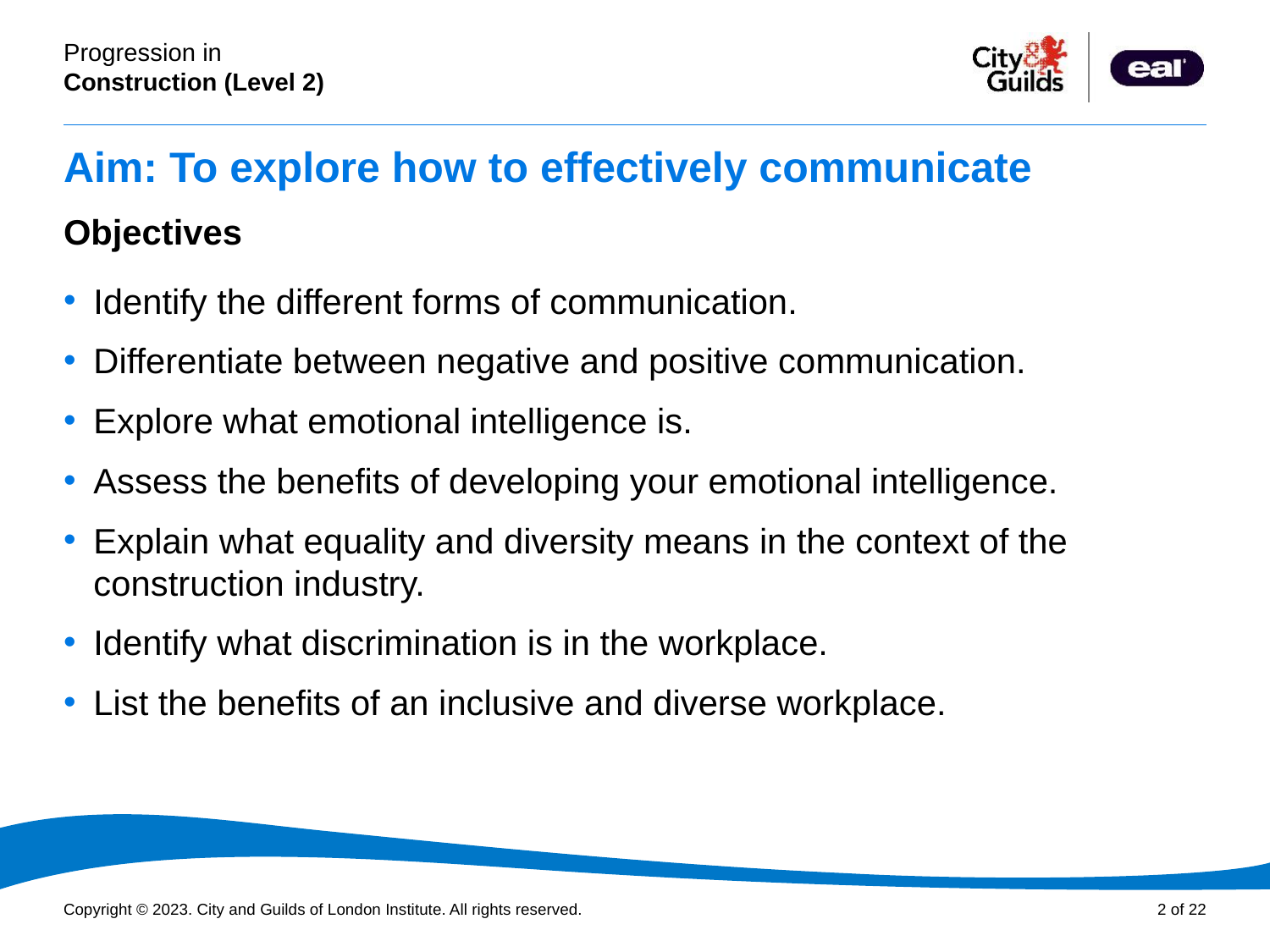

# Aim: To explore how to effectively communicate
Objectives
Identify the different forms of communication.
Differentiate between negative and positive communication.
Explore what emotional intelligence is.
Assess the benefits of developing your emotional intelligence.
Explain what equality and diversity means in the context of the construction industry.
Identify what discrimination is in the workplace.
List the benefits of an inclusive and diverse workplace.